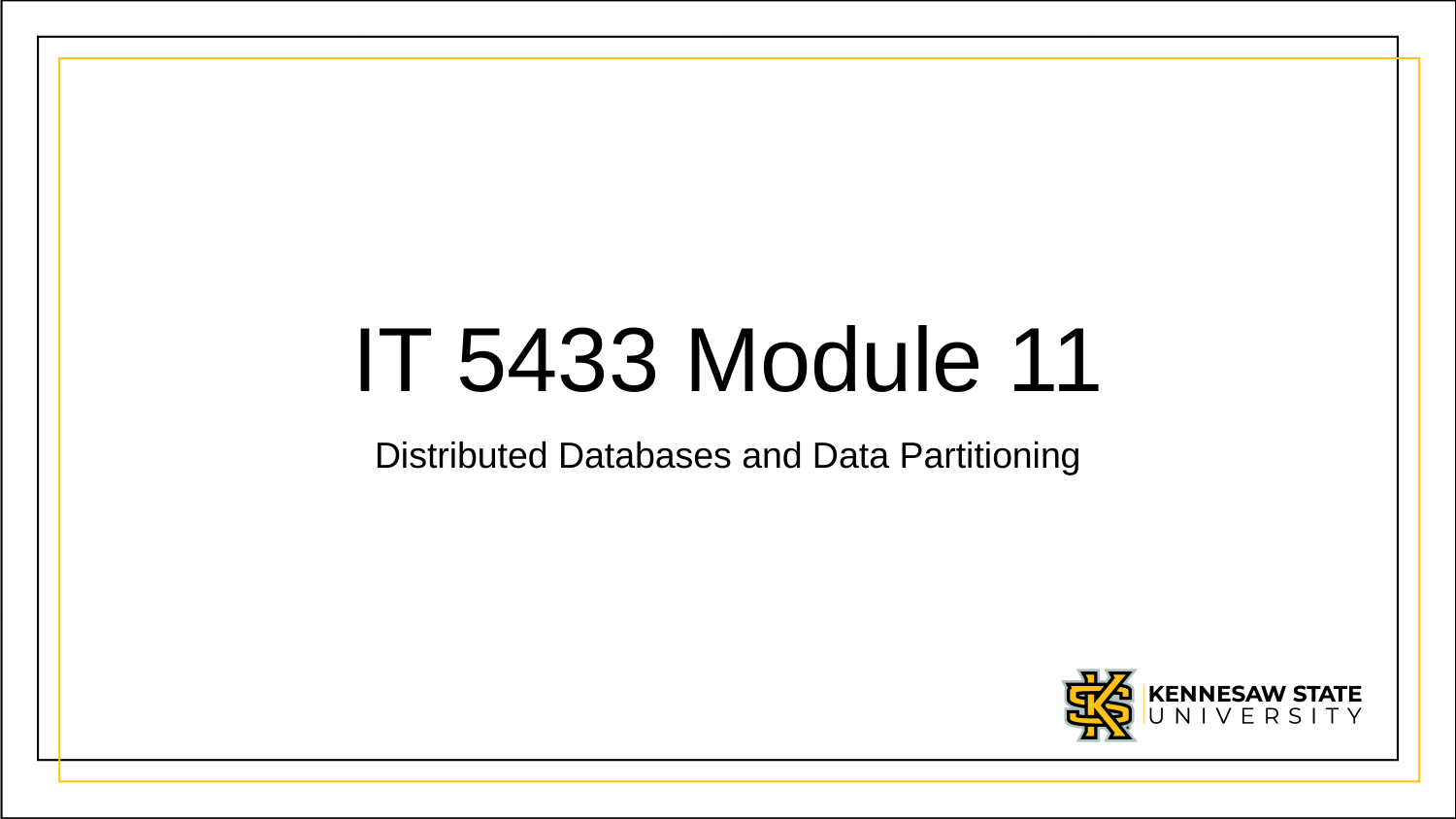

# IT 5433 Module 11
Distributed Databases and Data Partitioning